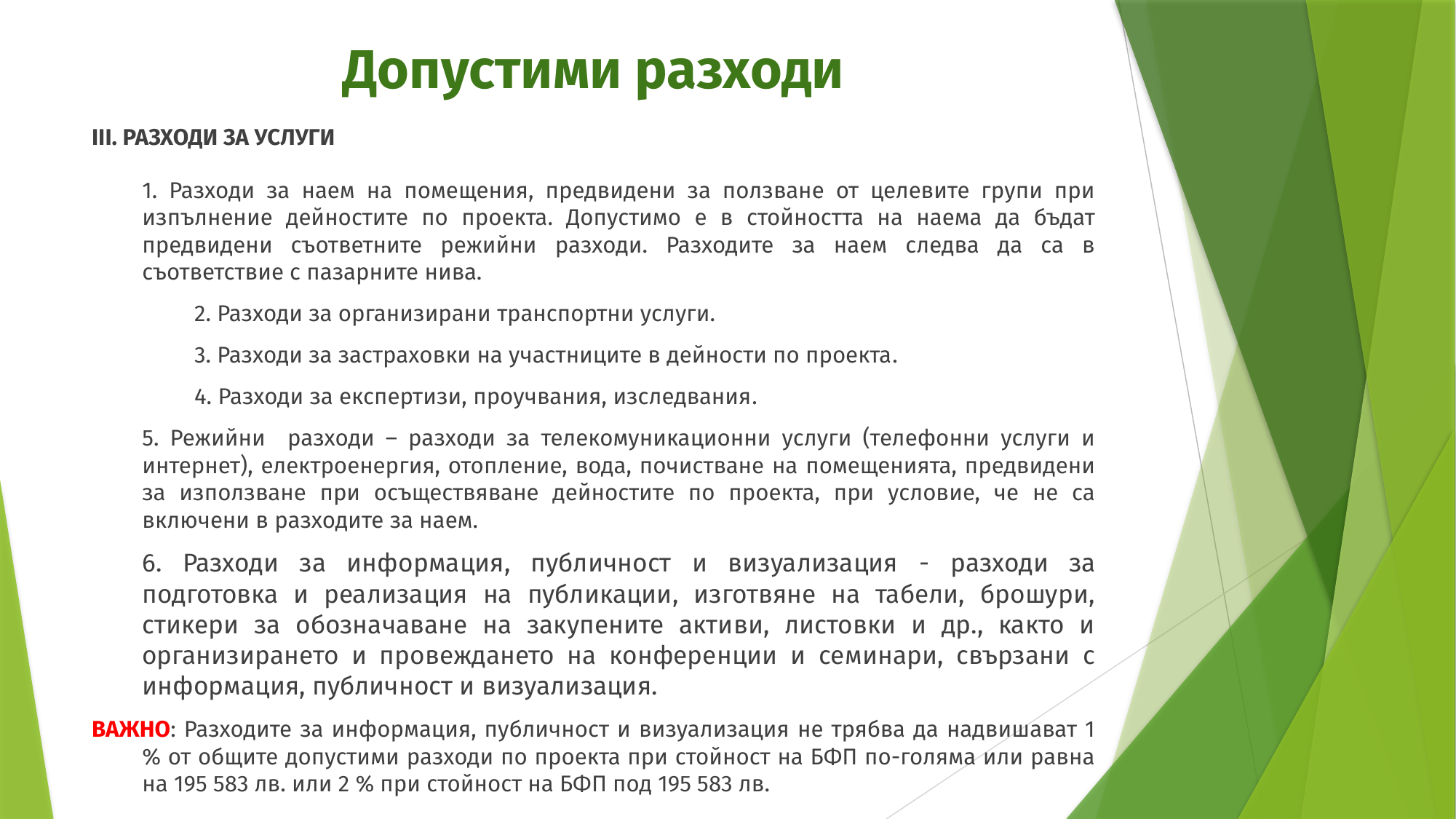

# Допустими разходи
III. РАЗХОДИ ЗА УСЛУГИ
	1. Разходи за наем на помещения, предвидени за ползване от целевите групи при изпълнение дейностите по проекта. Допустимо е в стойността на наема да бъдат предвидени съответните режийни разходи. Разходите за наем следва да са в съответствие с пазарните нива.
	2. Разходи за организирани транспортни услуги.
	3. Разходи за застраховки на участниците в дейности по проекта.
	4. Разходи за експертизи, проучвания, изследвания.
	5. Режийни  разходи – разходи за телекомуникационни услуги (телефонни услуги и интернет), електроенергия, отопление, вода, почистване на помещенията, предвидени за използване при осъществяване дейностите по проекта, при условие, че не са включени в разходите за наем.
	6. Разходи за информация, публичност и визуализация - pазходи за подготовка и реализация на публикации, изготвяне на табели, брошури, стикери за обозначаване на закупените активи, листовки и др., както и организирането и провеждането на конференции и семинари, свързани с информация, публичност и визуализация.
ВАЖНО: Разходите за информация, публичност и визуализация не трябва да надвишават 1 % от общите допустими разходи по проекта при стойност на БФП по-голяма или равна на 195 583 лв. или 2 % при стойност на БФП под 195 583 лв.